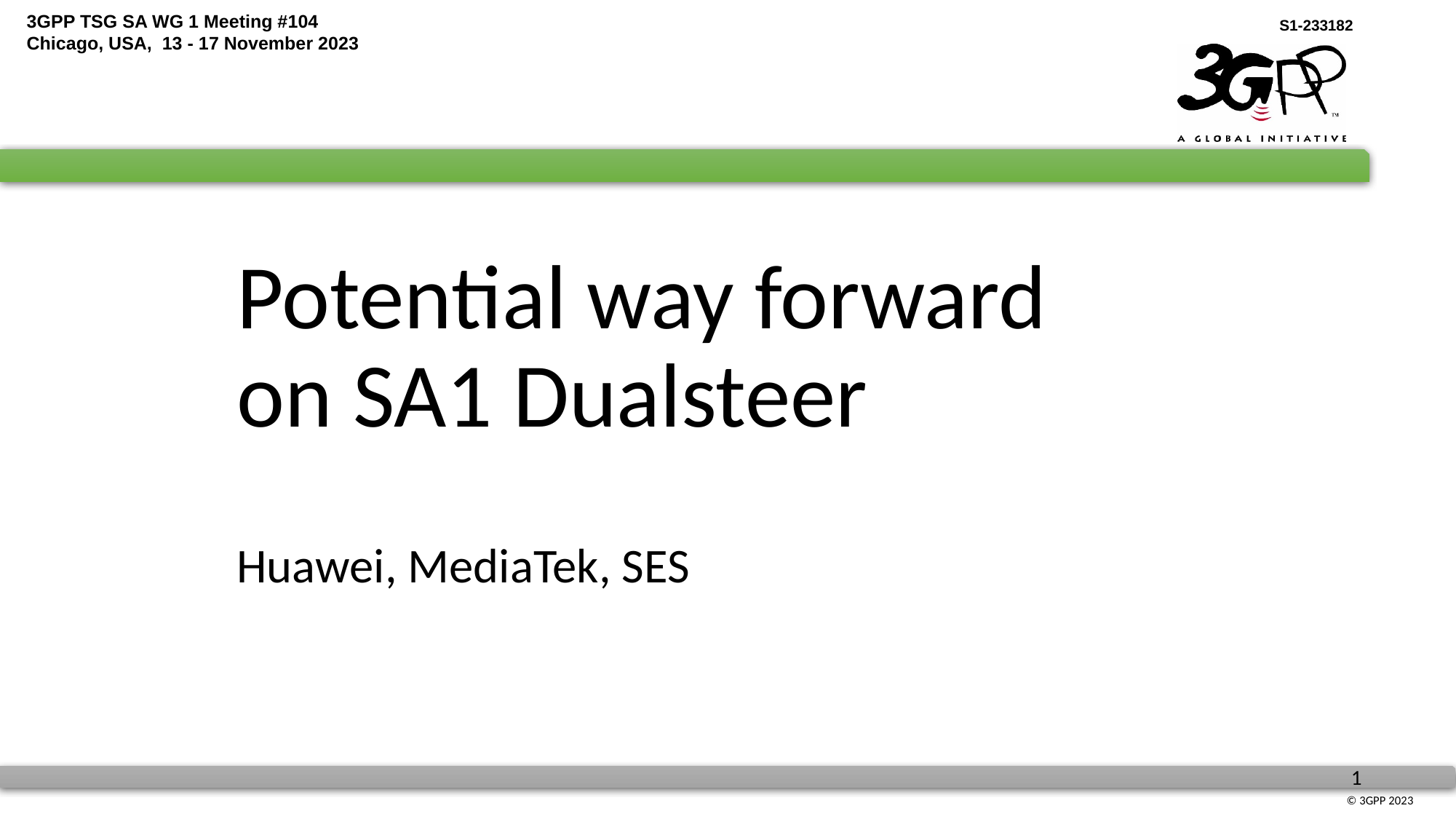

# Potential way forward on SA1 Dualsteer
Huawei, MediaTek, SES